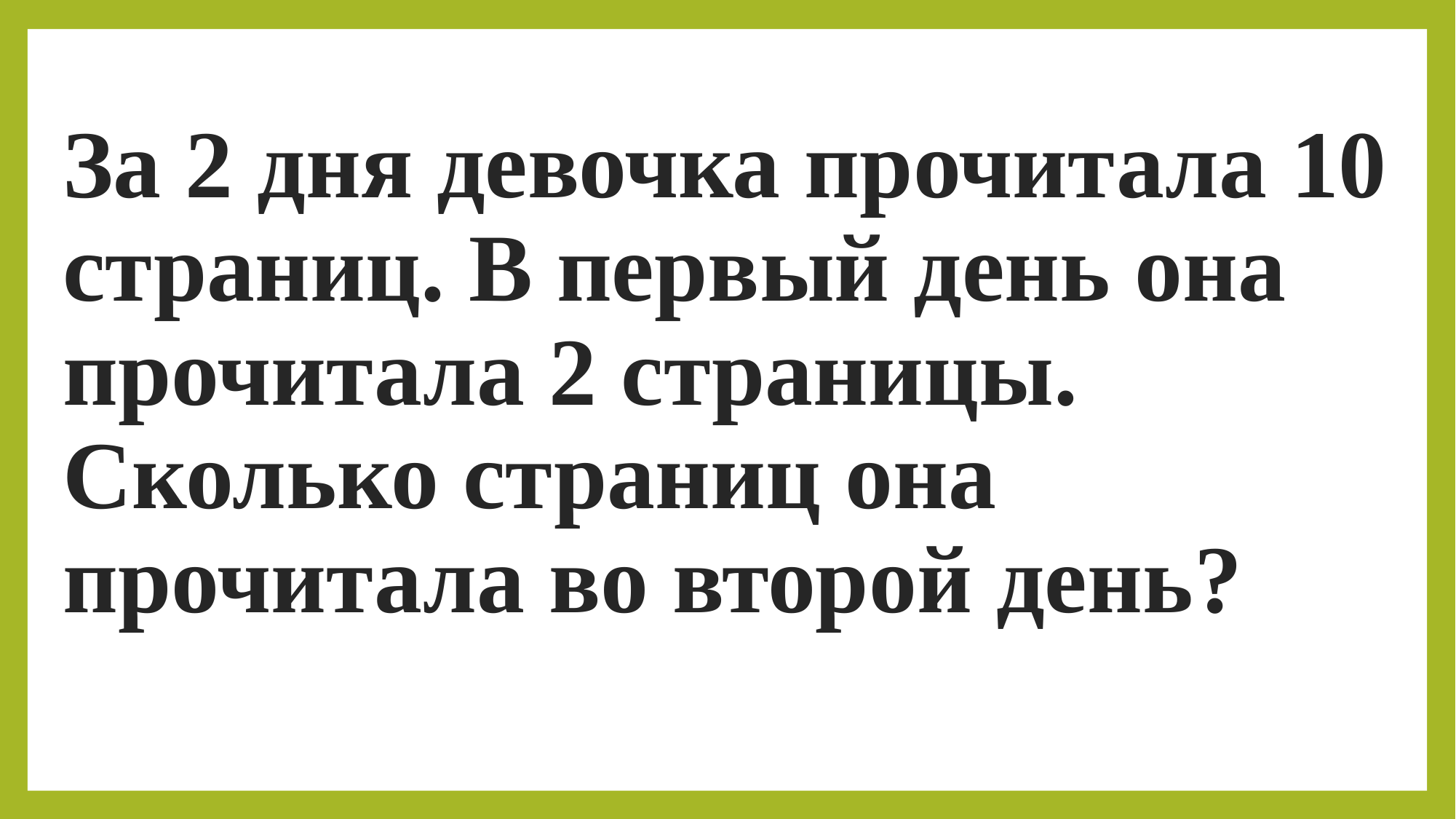

За 2 дня девочка прочитала 10 страниц. В первый день она прочитала 2 страницы. Сколько страниц она прочитала во второй день?